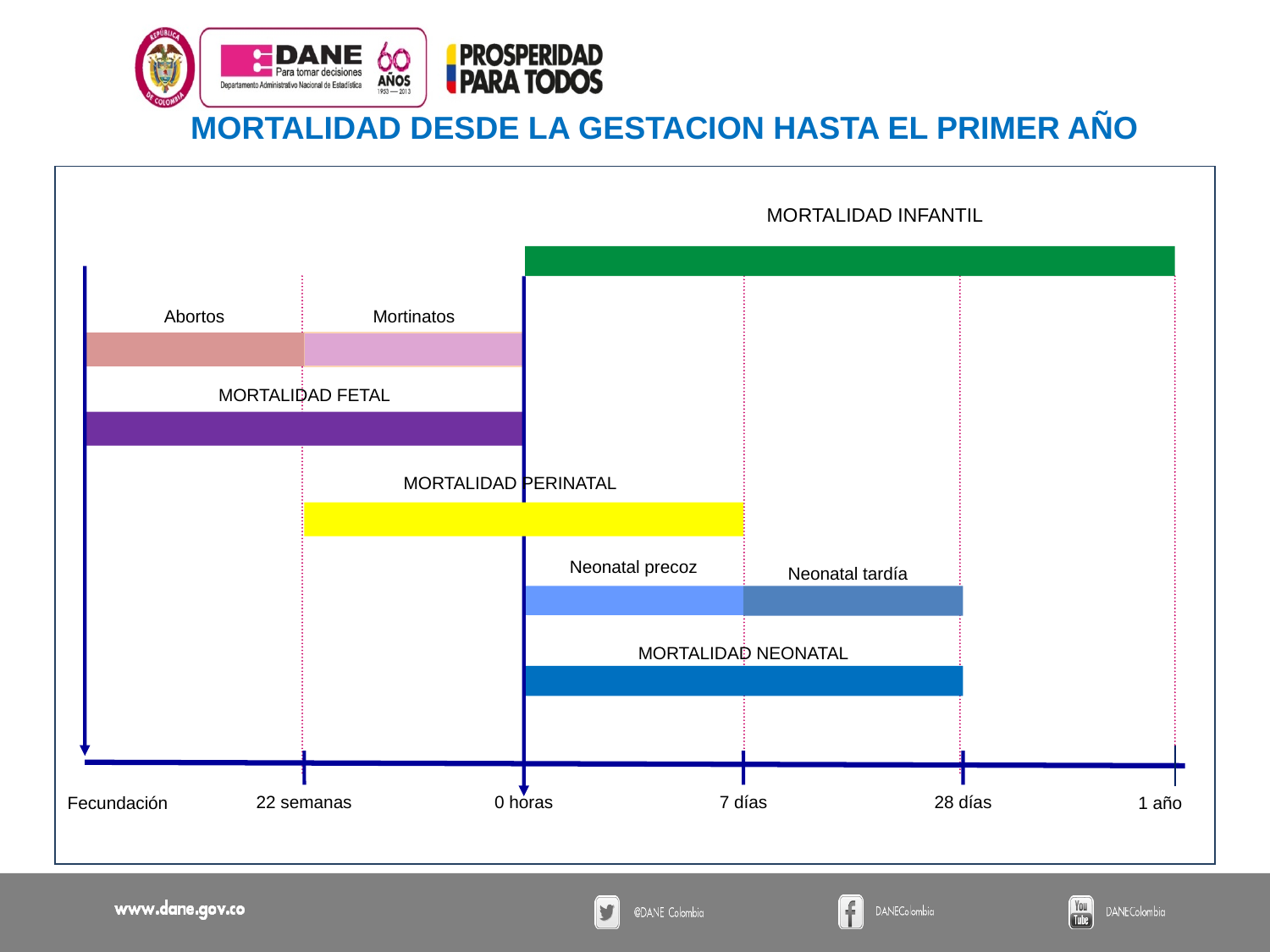

MORTALIDAD DESDE LA GESTACION HASTA EL PRIMER AÑO

MORTALIDAD INFANTIL

Abortos
Mortinatos

MORTALIDAD FETAL

MORTALIDAD PERINATAL

Neonatal precoz
Neonatal tardía

MORTALIDAD NEONATAL

22 semanas
0 horas
7 días
28 días
Fecundación
1 año